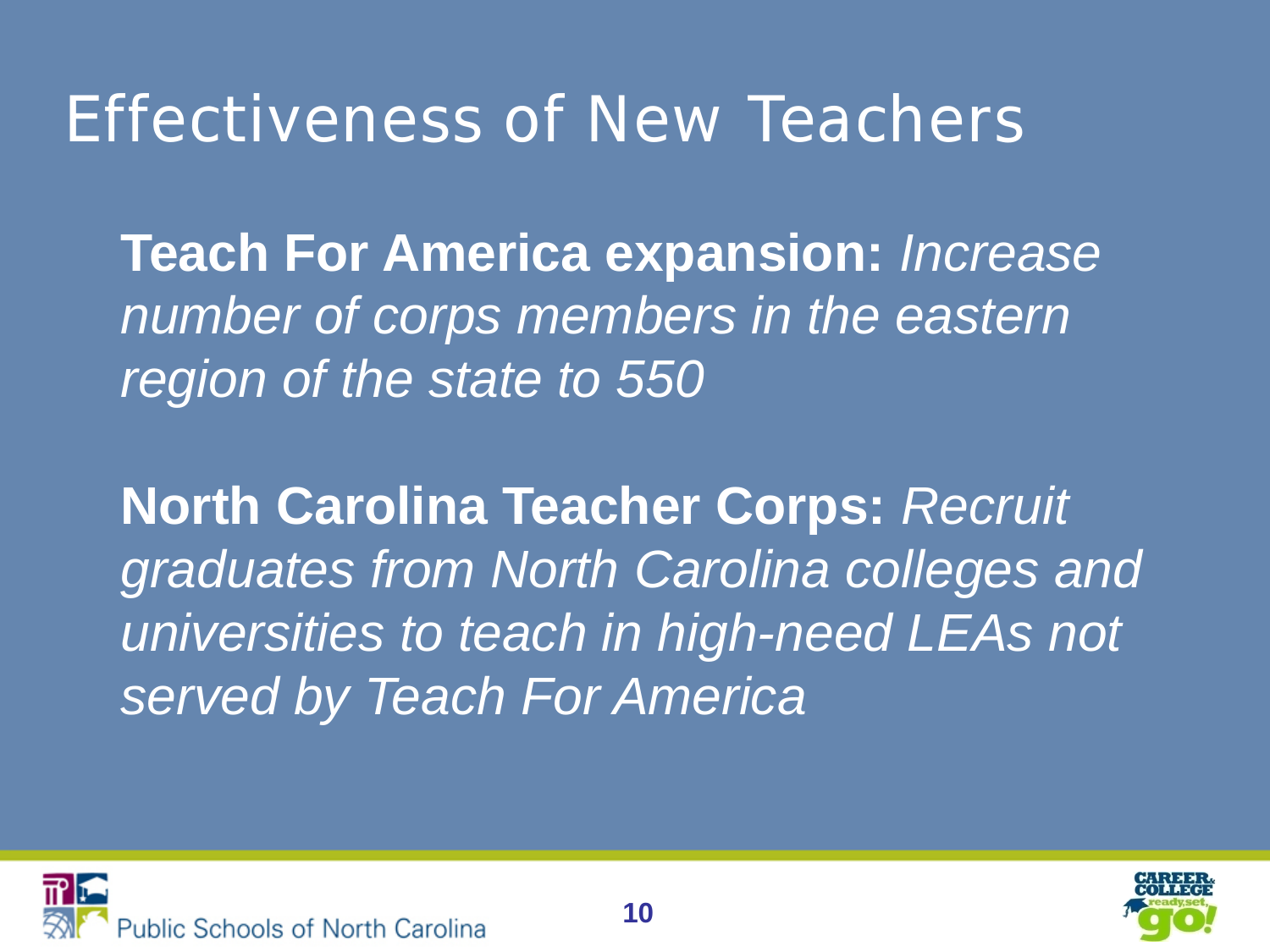

# Effectiveness of New Teachers
Teach For America expansion: Increase number of corps members in the eastern region of the state to 550

North Carolina Teacher Corps: Recruit graduates from North Carolina colleges and universities to teach in high-need LEAs not served by Teach For America

10